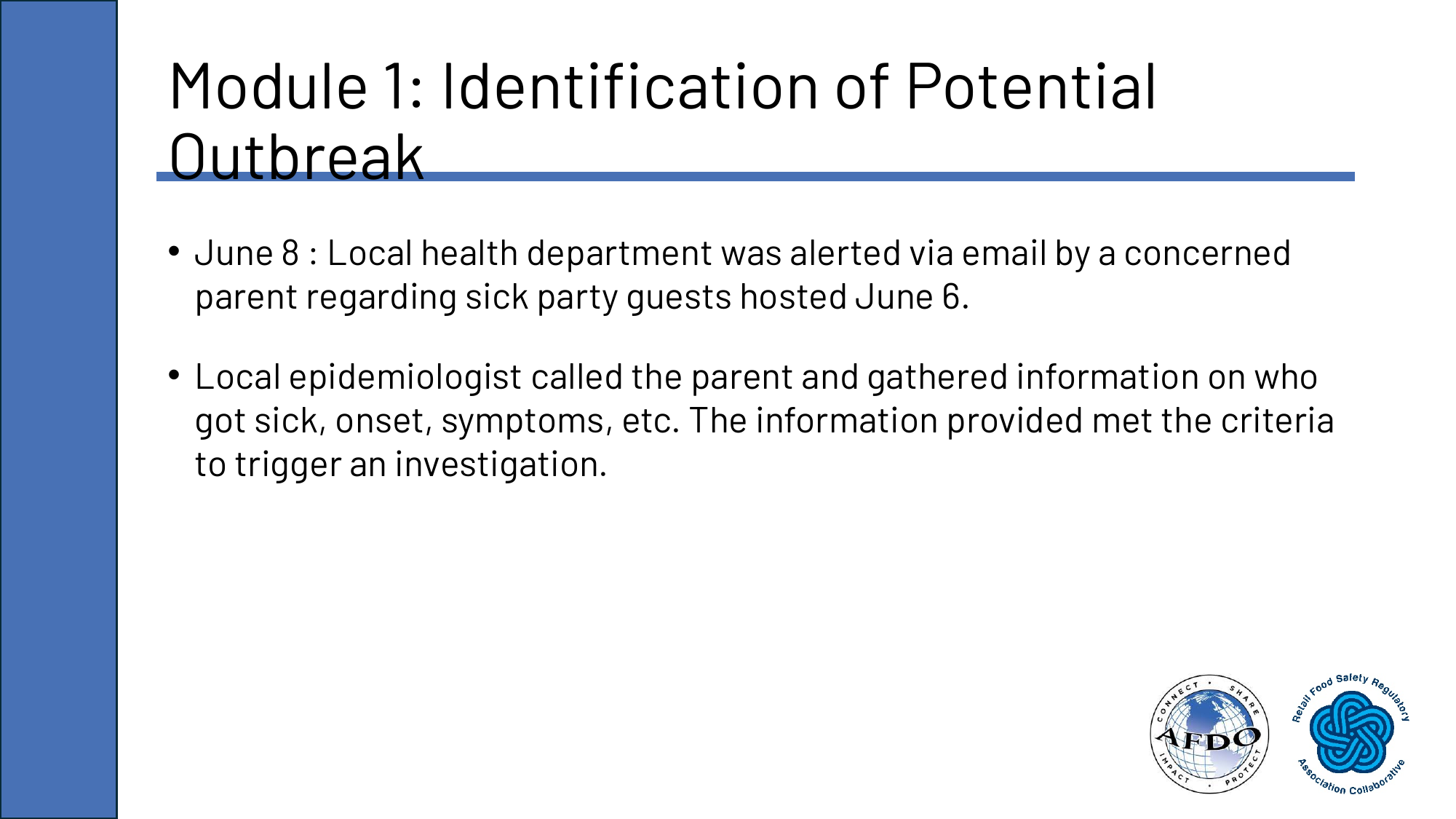

# Module 1: Identification of Potential Outbreak
June 8 : Local health department was alerted via email by a concerned parent regarding sick party guests hosted June 6.
Local epidemiologist called the parent and gathered information on who got sick, onset, symptoms, etc. The information provided met the criteria to trigger an investigation.